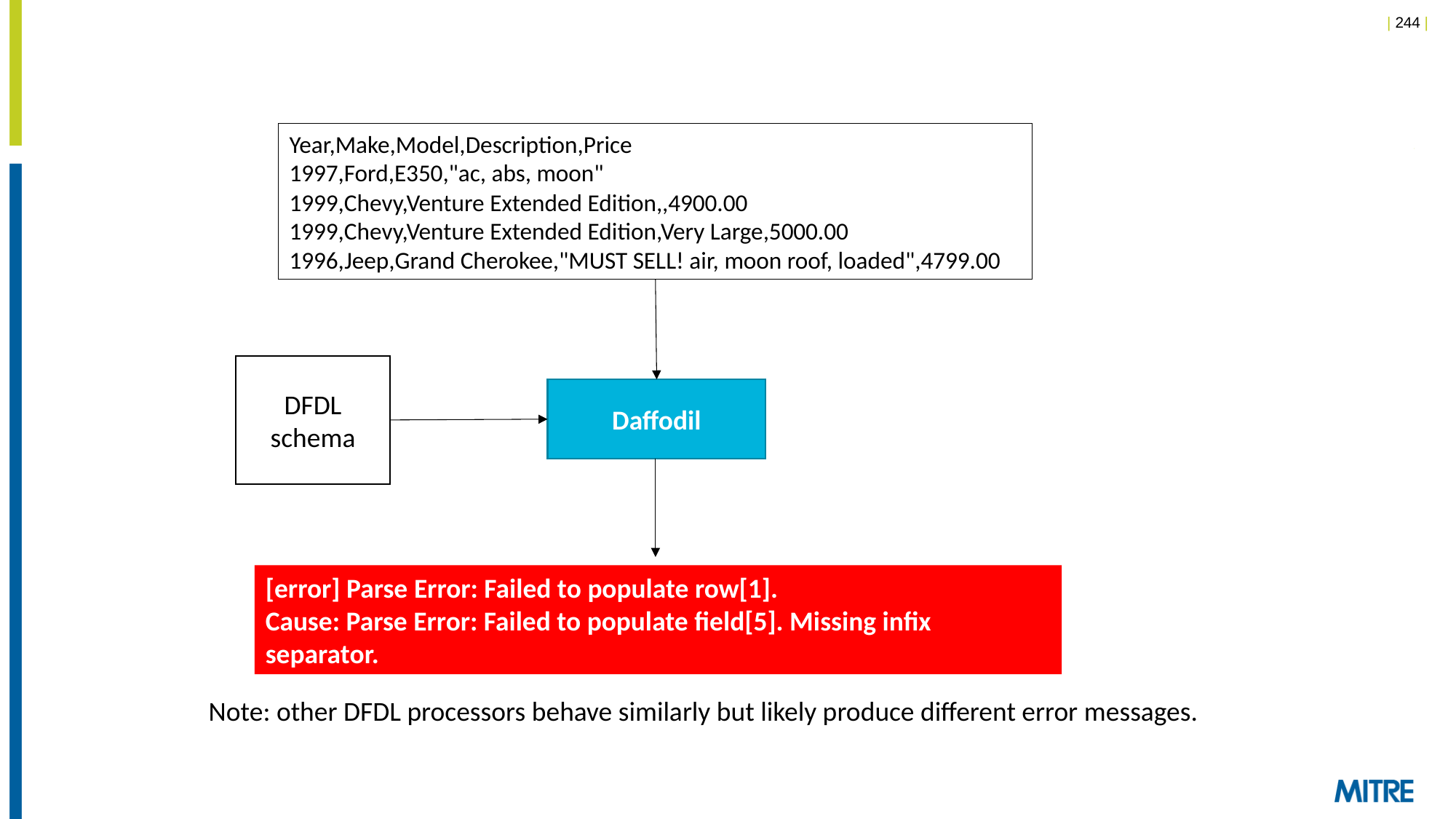

Year,Make,Model,Description,Price
1997,Ford,E350,"ac, abs, moon"
1999,Chevy,Venture Extended Edition,,4900.00
1999,Chevy,Venture Extended Edition,Very Large,5000.00
1996,Jeep,Grand Cherokee,"MUST SELL! air, moon roof, loaded",4799.00
DFDL
schema
Daffodil
[error] Parse Error: Failed to populate row[1].
Cause: Parse Error: Failed to populate field[5]. Missing infix separator.
Note: other DFDL processors behave similarly but likely produce different error messages.